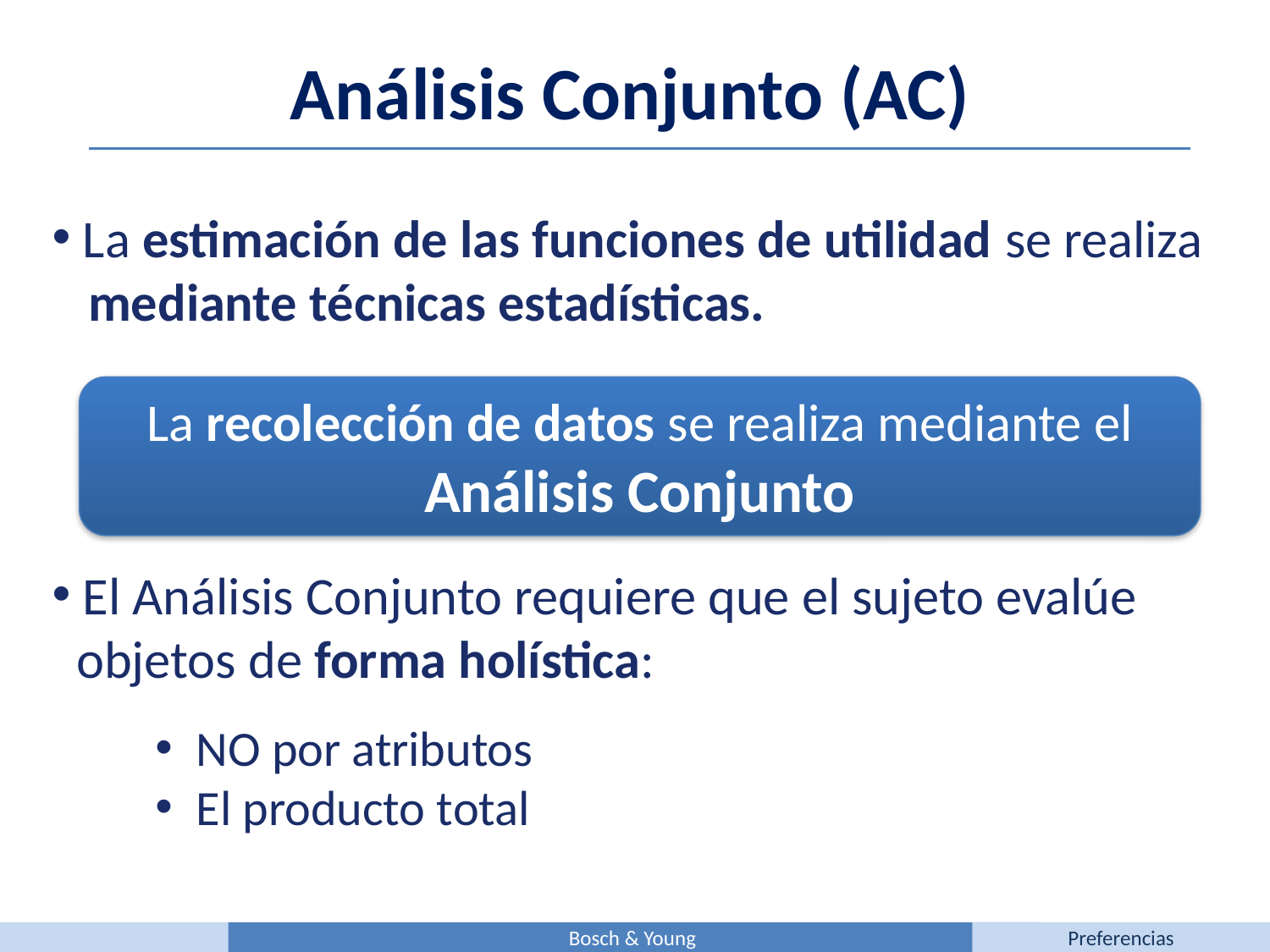

Análisis Conjunto (AC)
 La estimación de las funciones de utilidad se realiza
   mediante técnicas estadísticas.
La recolección de datos se realiza mediante el Análisis Conjunto
 El Análisis Conjunto requiere que el sujeto evalúe
  objetos de forma holística:
 NO por atributos
 El producto total

Bosch & Young
Preferencias